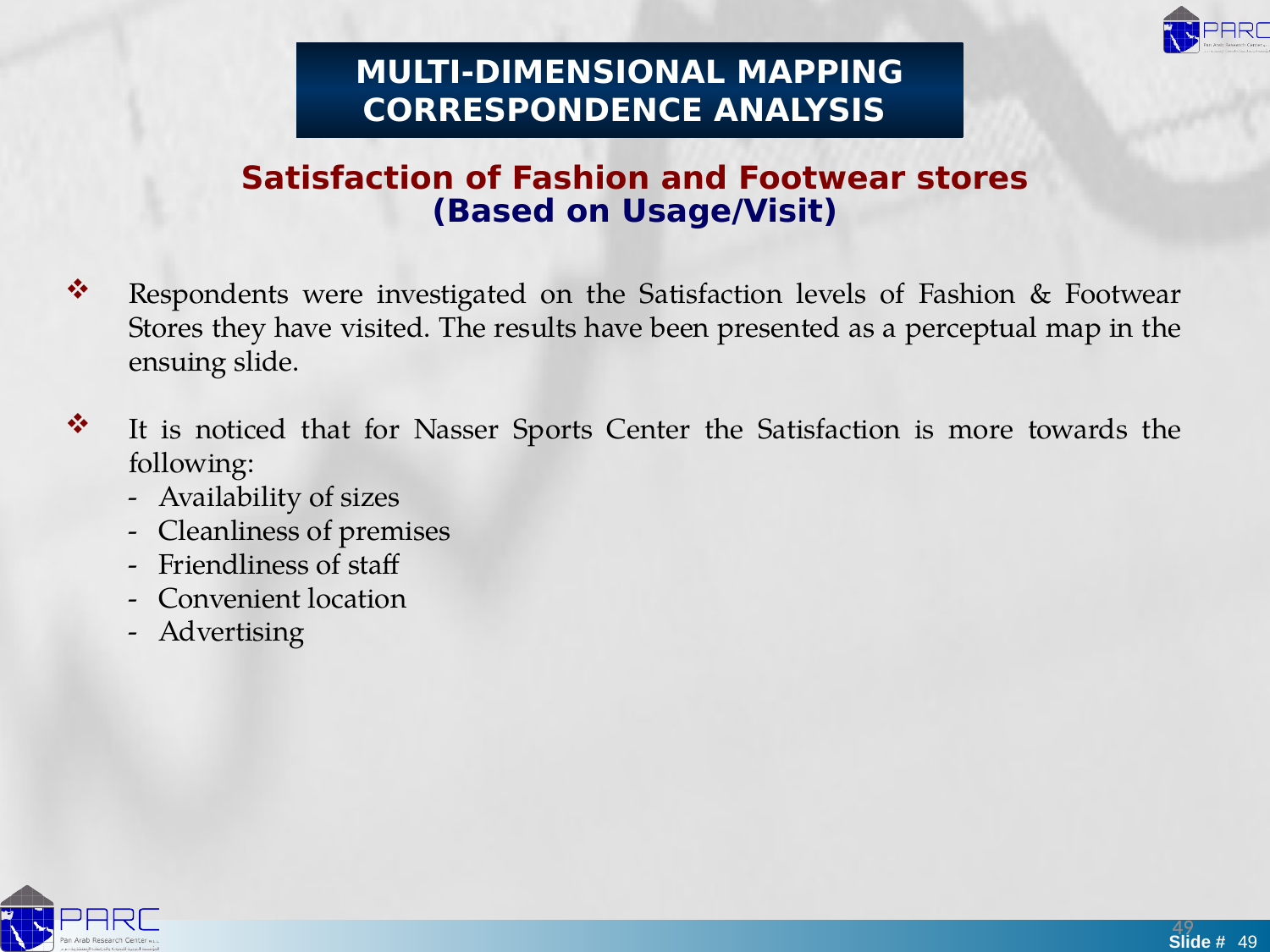

MULTI-DIMENSIONAL MAPPING
CORRESPONDENCE ANALYSIS
Satisfaction of Fashion and Footwear stores
(Based on Usage/Visit)

Respondents were investigated on the Satisfaction levels of Fashion & Footwear Stores they have visited. The results have been presented as a perceptual map in the ensuing slide.

It is noticed that for Nasser Sports Center the Satisfaction is more towards the following:
         -   Availability of sizes
         -   Cleanliness of premises
         -   Friendliness of staff
         -   Convenient location
         -   Advertising

49
49
49